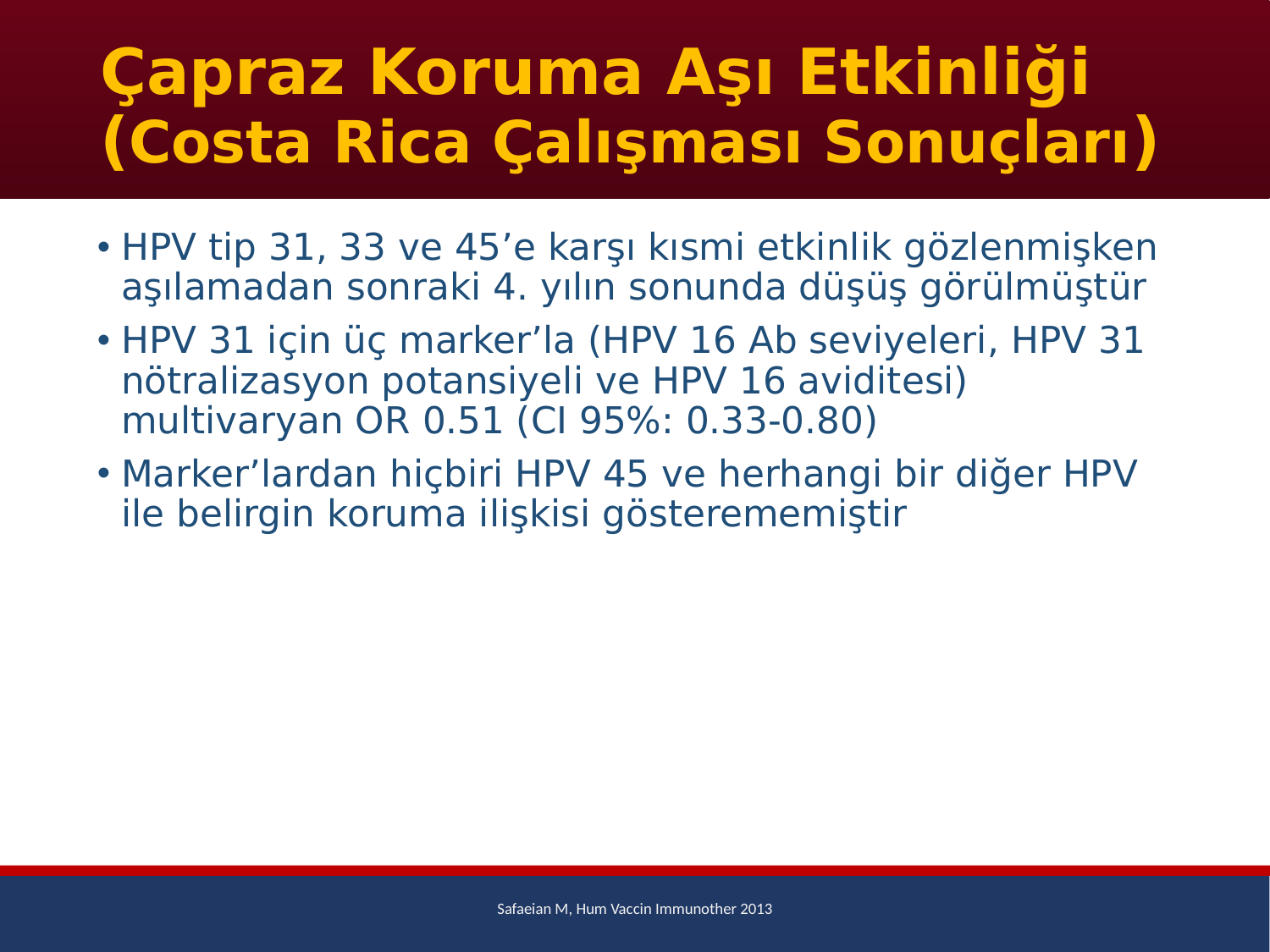

# Çapraz Koruma Aşı Etkinliği (Costa Rica Çalışması Sonuçları)
HPV tip 31, 33 ve 45’e karşı kısmi etkinlik gözlenmişken aşılamadan sonraki 4. yılın sonunda düşüş görülmüştür
HPV 31 için üç marker’la (HPV 16 Ab seviyeleri, HPV 31 nötralizasyon potansiyeli ve HPV 16 aviditesi) multivaryan OR 0.51 (CI 95%: 0.33-0.80)
Marker’lardan hiçbiri HPV 45 ve herhangi bir diğer HPV ile belirgin koruma ilişkisi gösterememiştir
Safaeian M, Hum Vaccin Immunother 2013